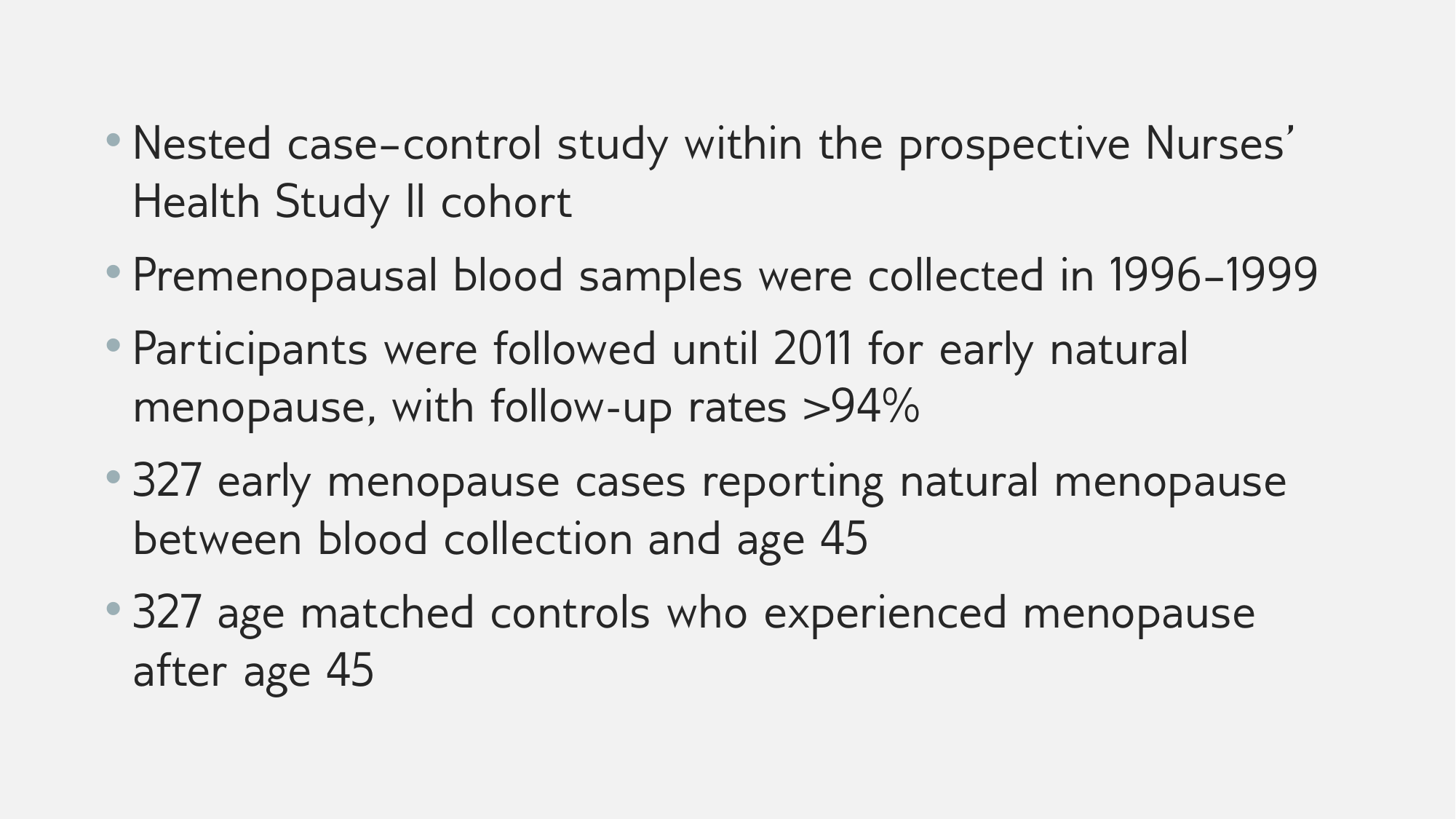

Nested case–control study within the prospective Nurses’ Health Study II cohort
Premenopausal blood samples were collected in 1996–1999
Participants were followed until 2011 for early natural menopause, with follow-up rates >94%
327 early menopause cases reporting natural menopause between blood collection and age 45
327 age matched controls who experienced menopause after age 45